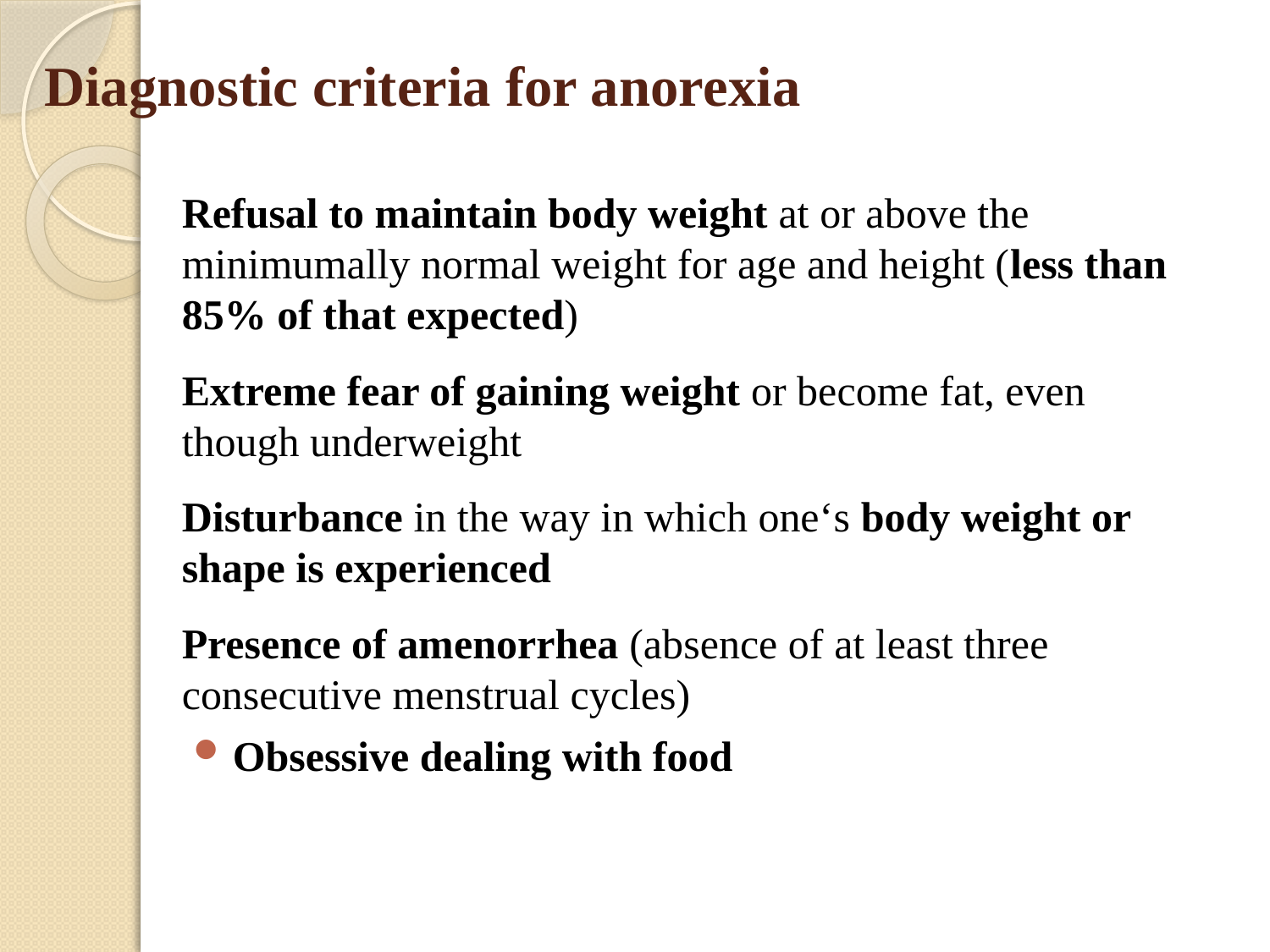

# Diagnostic criteria for anorexia

Refusal to maintain body weight at or above the minimumally normal weight for age and height (less than 85% of that expected)
Extreme fear of gaining weight or become fat, even though underweight
Disturbance in the way in which one‘s body weight or shape is experienced
Presence of amenorrhea (absence of at least three consecutive menstrual cycles)
Obsessive dealing with food